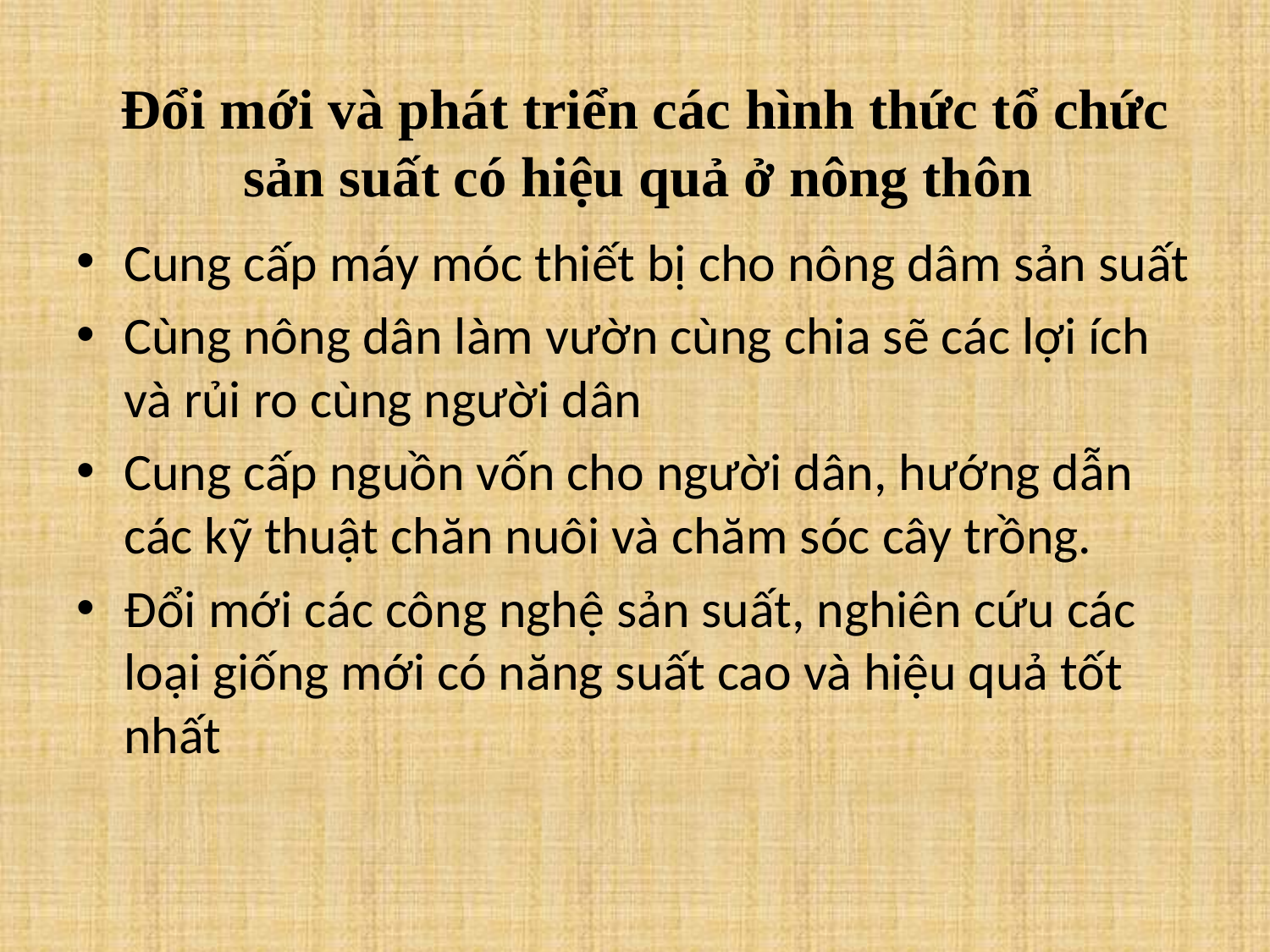

# Đổi mới và phát triển các hình thức tổ chức sản suất có hiệu quả ở nông thôn
Cung cấp máy móc thiết bị cho nông dâm sản suất
Cùng nông dân làm vườn cùng chia sẽ các lợi ích và rủi ro cùng người dân
Cung cấp nguồn vốn cho người dân, hướng dẫn các kỹ thuật chăn nuôi và chăm sóc cây trồng.
Đổi mới các công nghệ sản suất, nghiên cứu các loại giống mới có năng suất cao và hiệu quả tốt nhất